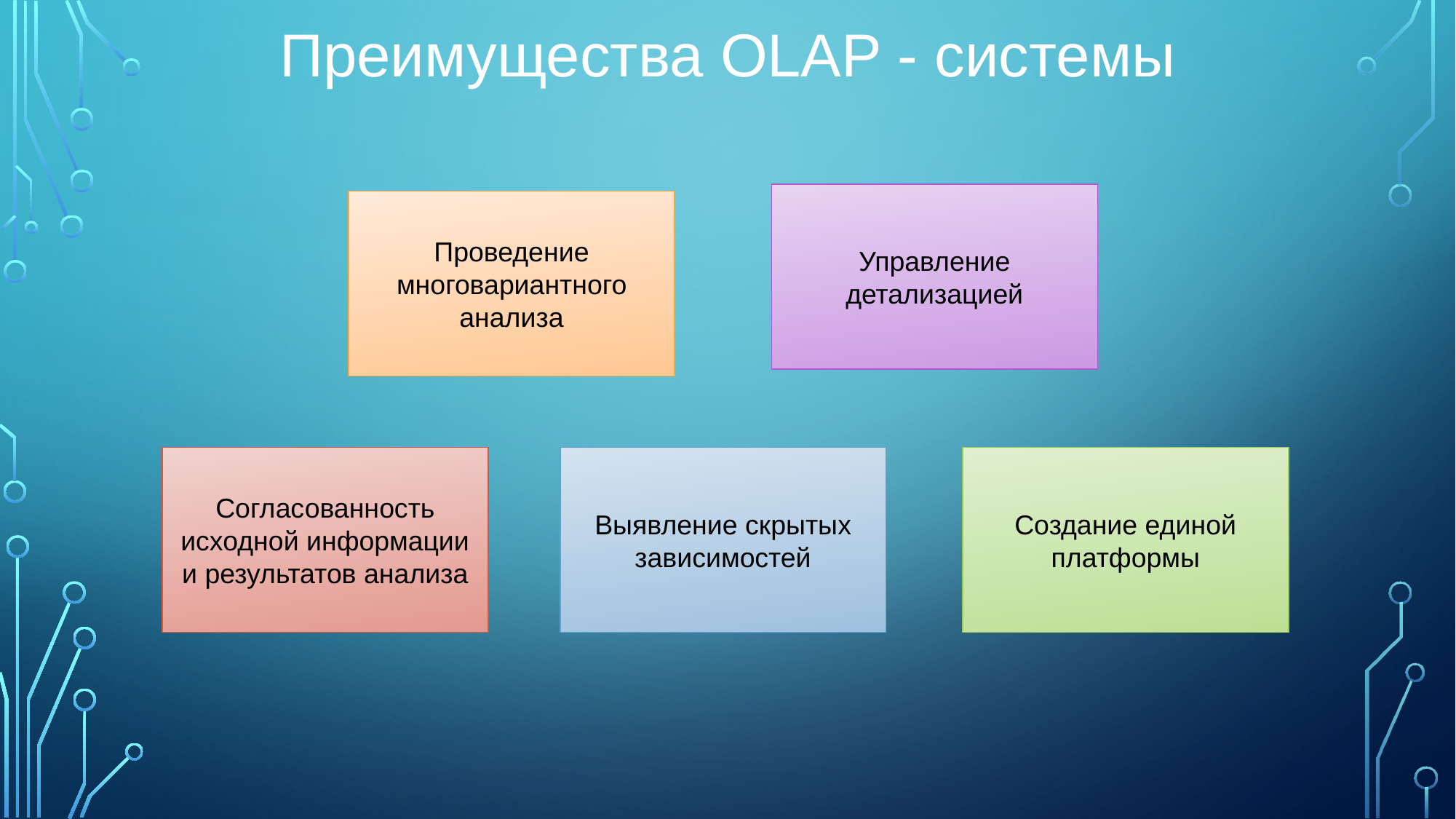

Преимущества OLAP - системы
Управление детализацией
Проведение многовариантного анализа
Согласованность исходной информации и результатов анализа
Выявление скрытых зависимостей
Создание единой платформы